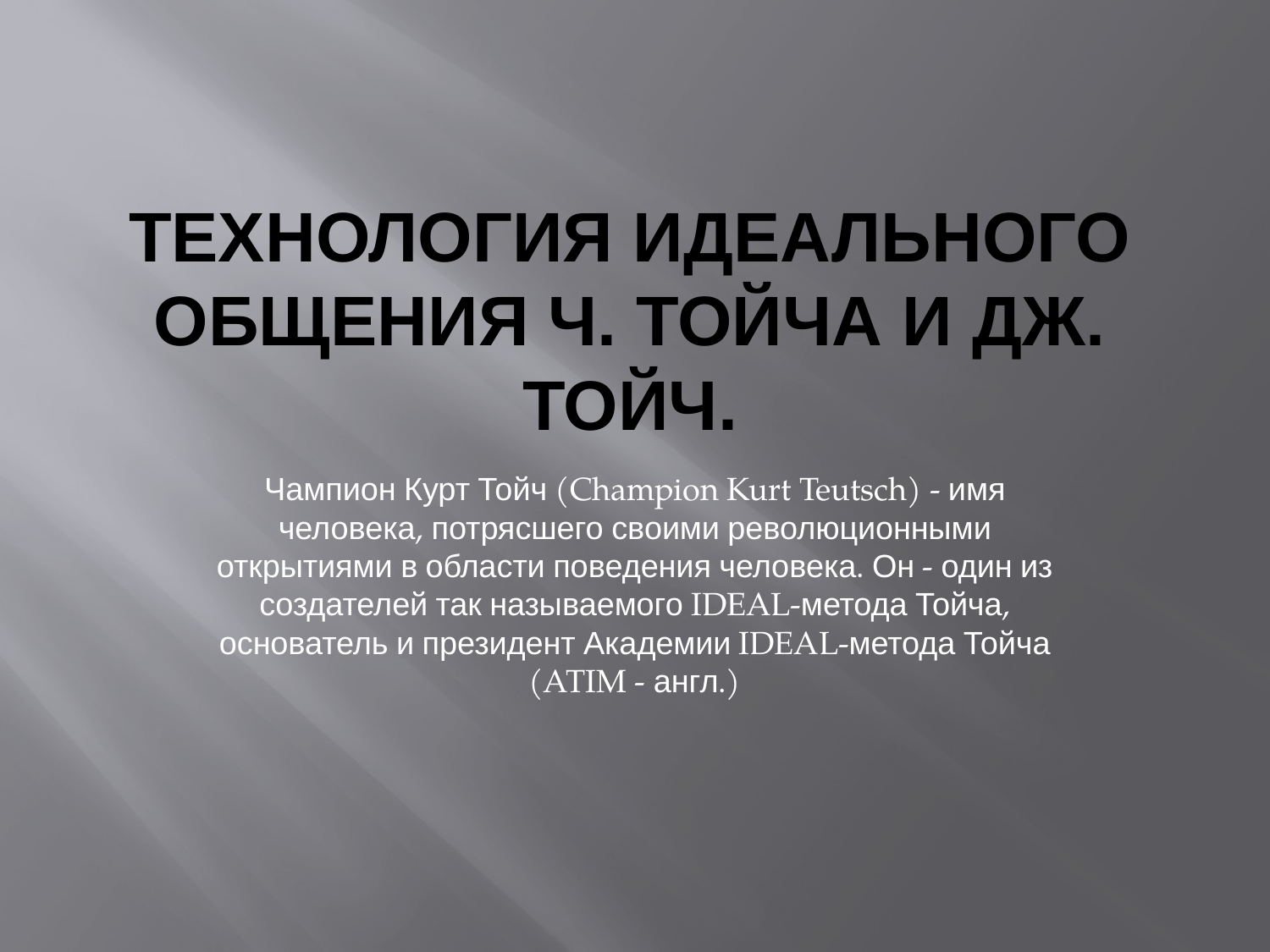

# Технология идеального общения Ч. Тойча и Дж. Тойч.
Чампион Курт Тойч (Champion Kurt Teutsch) - имя человека, потрясшего своими революционными открытиями в области поведения человека. Он - один из создателей так называемого IDEAL-метода Тойча, основатель и президент Академии IDEAL-метода Тойча (ATIM - англ.)